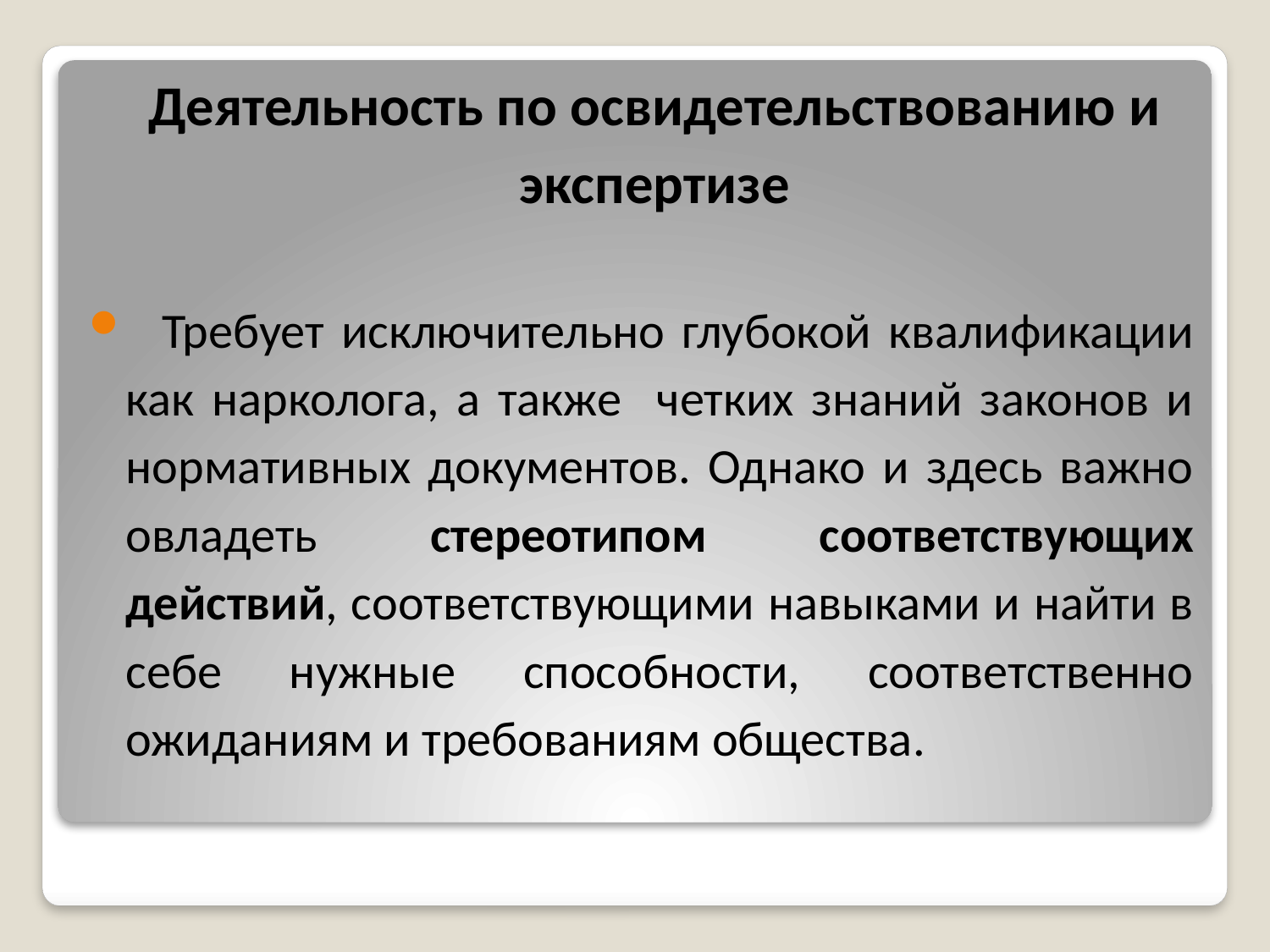

Деятельность по освидетельствованию и экспертизе

  Требует исключительно глубокой квалификации как нарколога, а также  четких знаний законов и нормативных документов. Однако и здесь важно овладеть стереотипом соответствующих действий, соответствующими навыками и найти в себе нужные способности, соответственно ожиданиям и требованиям общества.